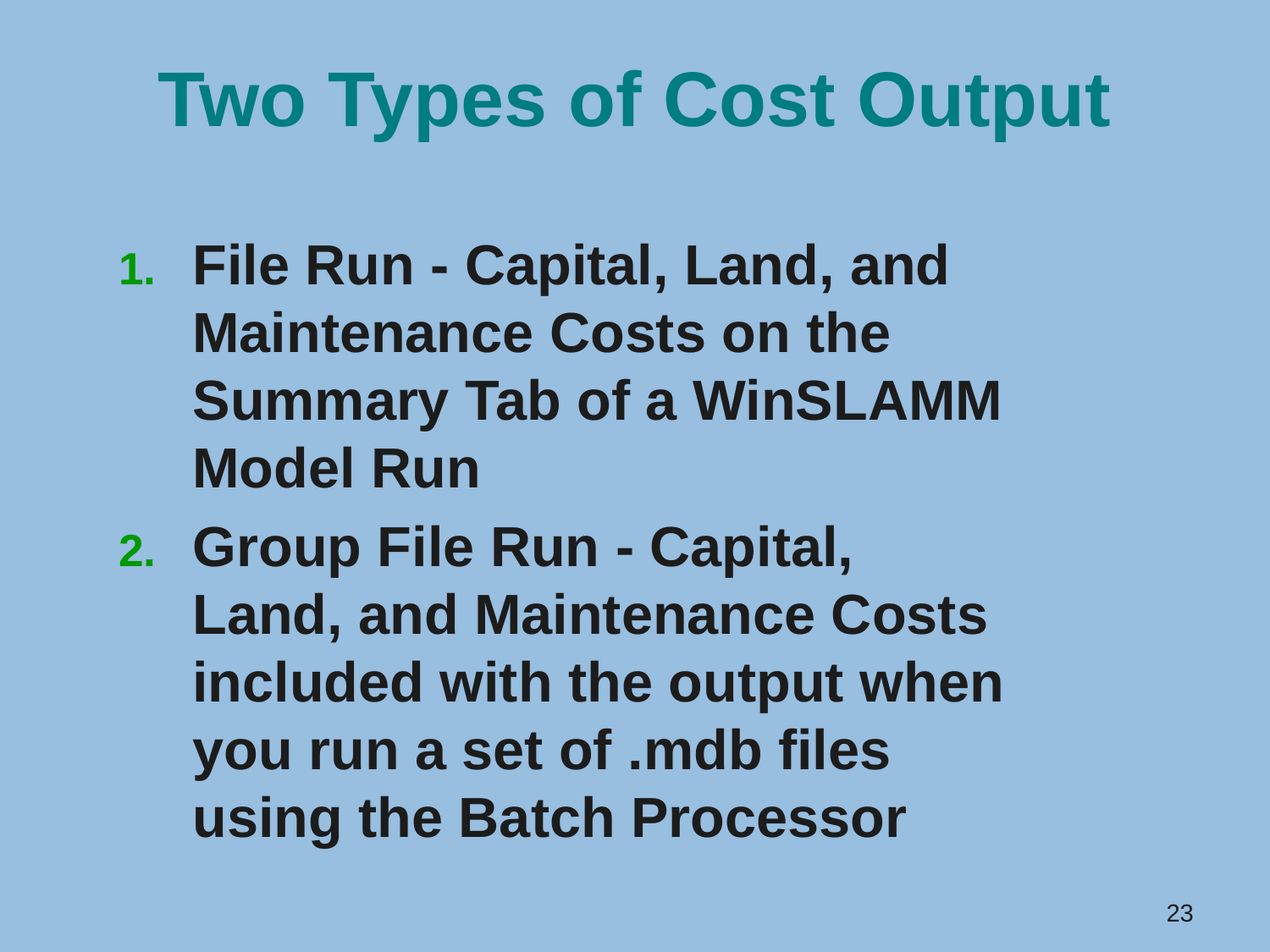

# Two Types of Cost Output
File Run - Capital, Land, and Maintenance Costs on the Summary Tab of a WinSLAMM Model Run
Group File Run - Capital, Land, and Maintenance Costs included with the output when you run a set of .mdb files using the Batch Processor

23